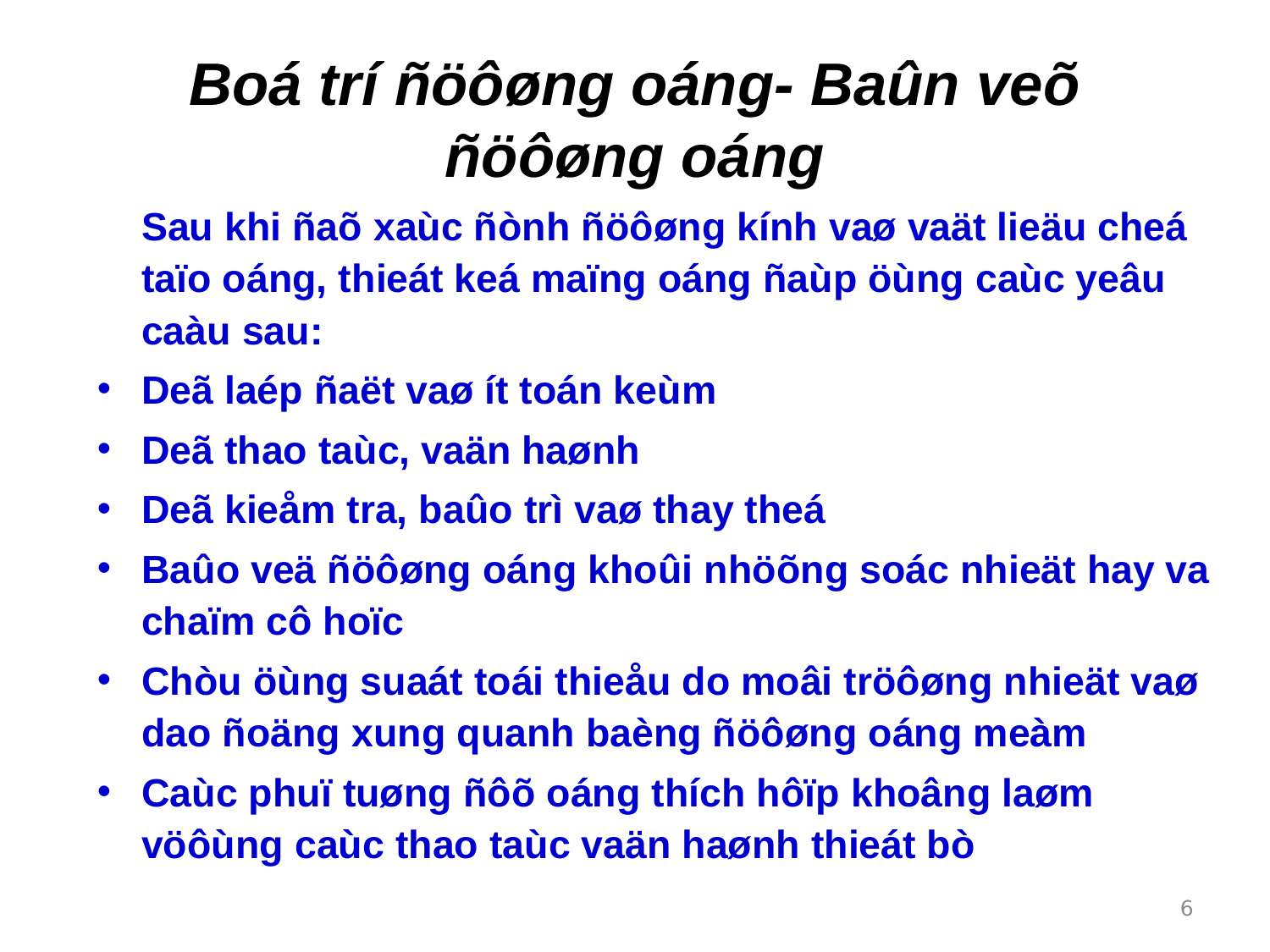

# Boá trí ñöôøng oáng- Baûn veõ ñöôøng oáng
	Sau khi ñaõ xaùc ñònh ñöôøng kính vaø vaät lieäu cheá taïo oáng, thieát keá maïng oáng ñaùp öùng caùc yeâu caàu sau:
Deã laép ñaët vaø ít toán keùm
Deã thao taùc, vaän haønh
Deã kieåm tra, baûo trì vaø thay theá
Baûo veä ñöôøng oáng khoûi nhöõng soác nhieät hay va chaïm cô hoïc
Chòu öùng suaát toái thieåu do moâi tröôøng nhieät vaø dao ñoäng xung quanh baèng ñöôøng oáng meàm
Caùc phuï tuøng ñôõ oáng thích hôïp khoâng laøm vöôùng caùc thao taùc vaän haønh thieát bò
6